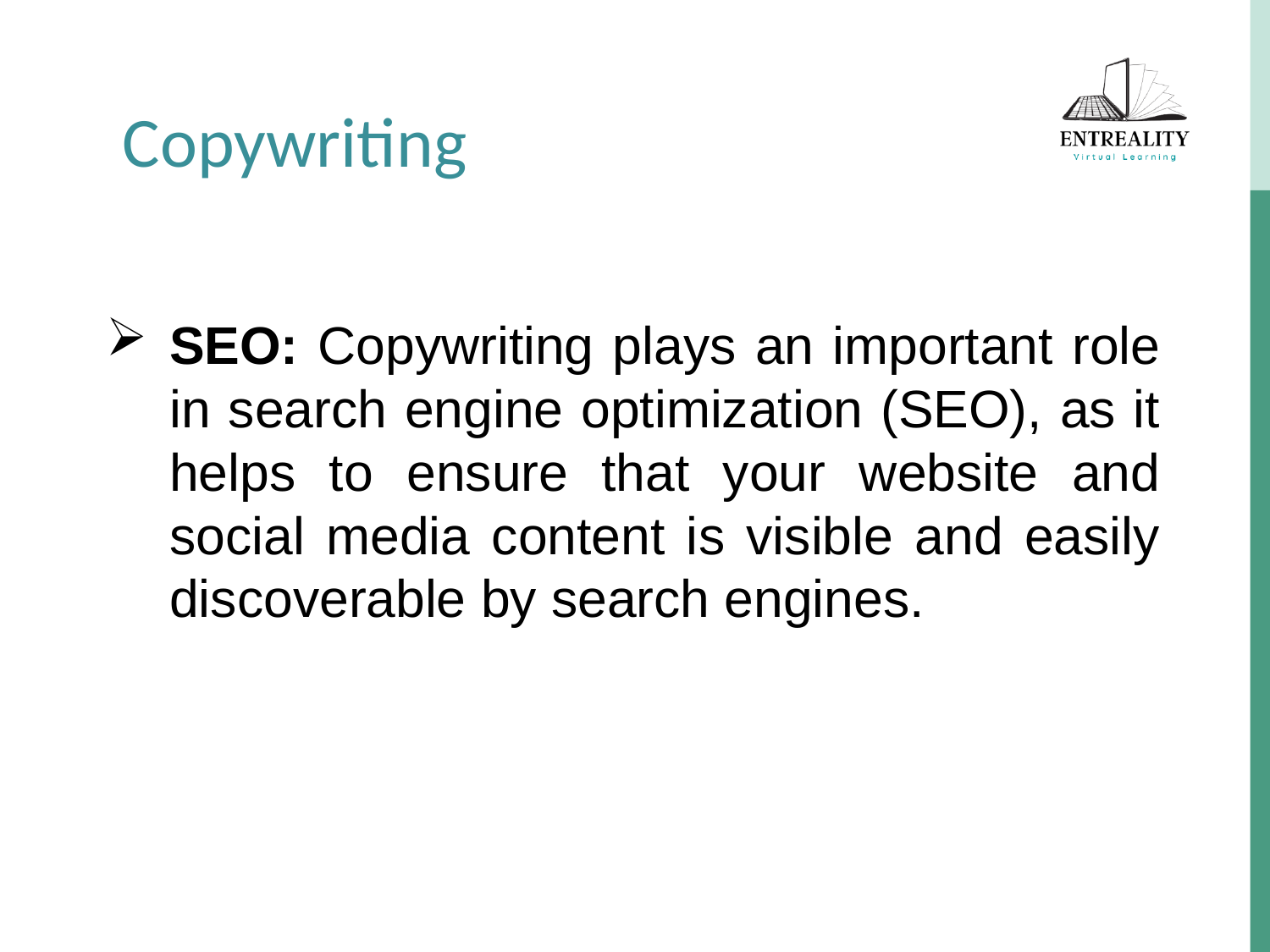

Copywriting
SEO: Copywriting plays an important role in search engine optimization (SEO), as it helps to ensure that your website and social media content is visible and easily discoverable by search engines.